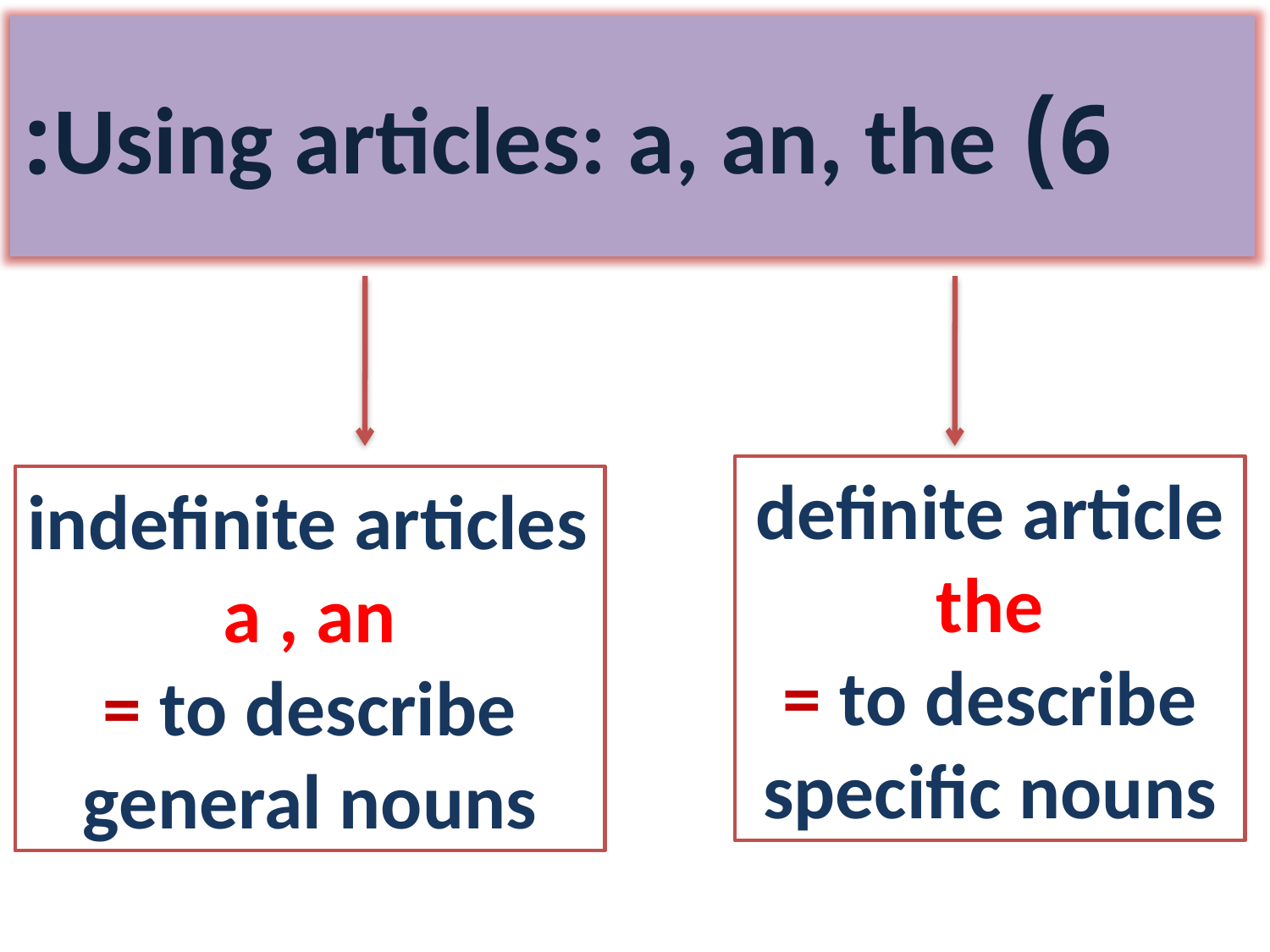

6) Using articles: a, an, the:
definite article
the
= to describe specific nouns
indefinite articles
a , an
= to describe general nouns